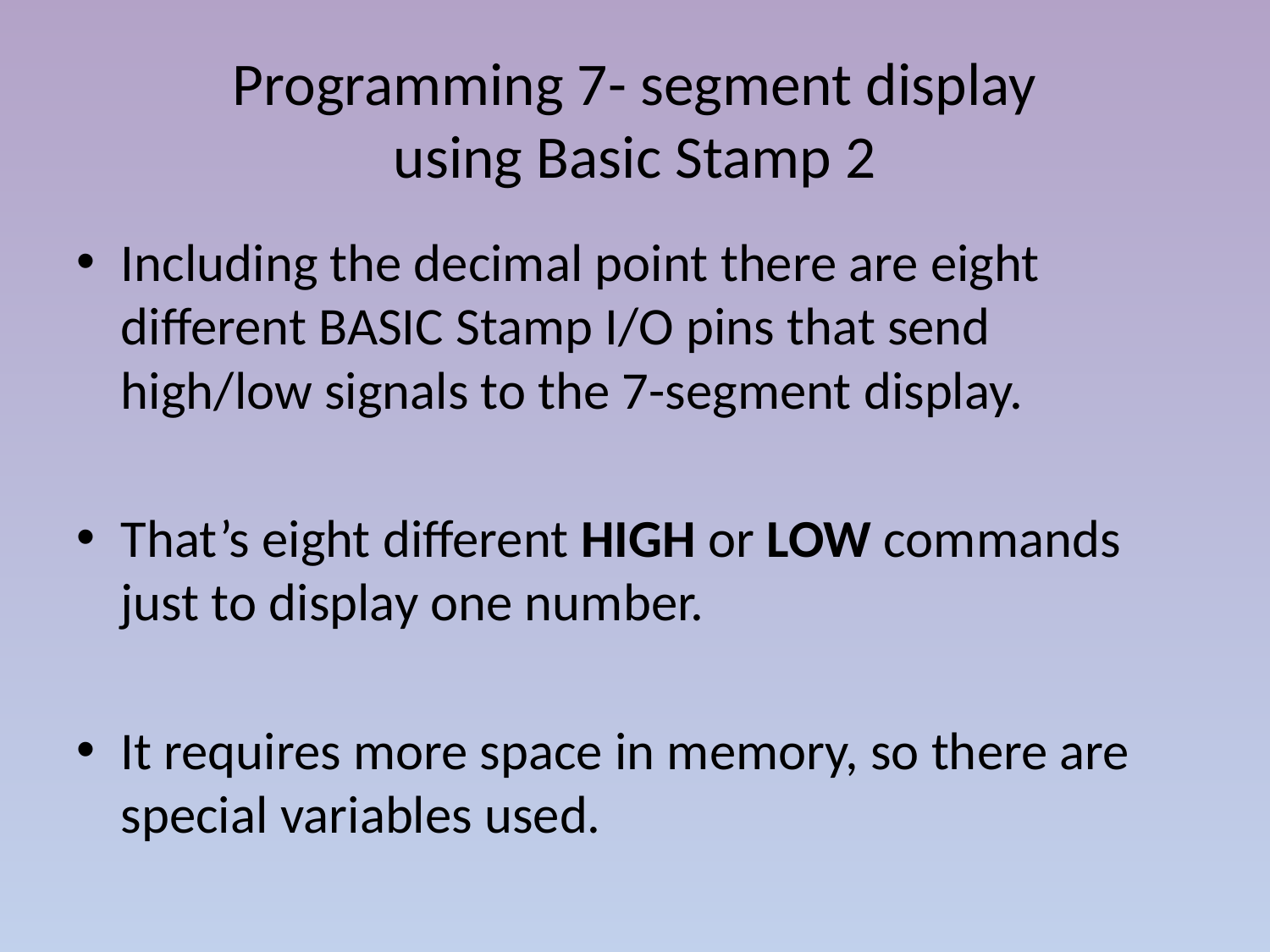

# Programming 7- segment display using Basic Stamp 2
Including the decimal point there are eight different BASIC Stamp I/O pins that send high/low signals to the 7-segment display.

That’s eight different HIGH or LOW commands just to display one number.

It requires more space in memory, so there are special variables used.